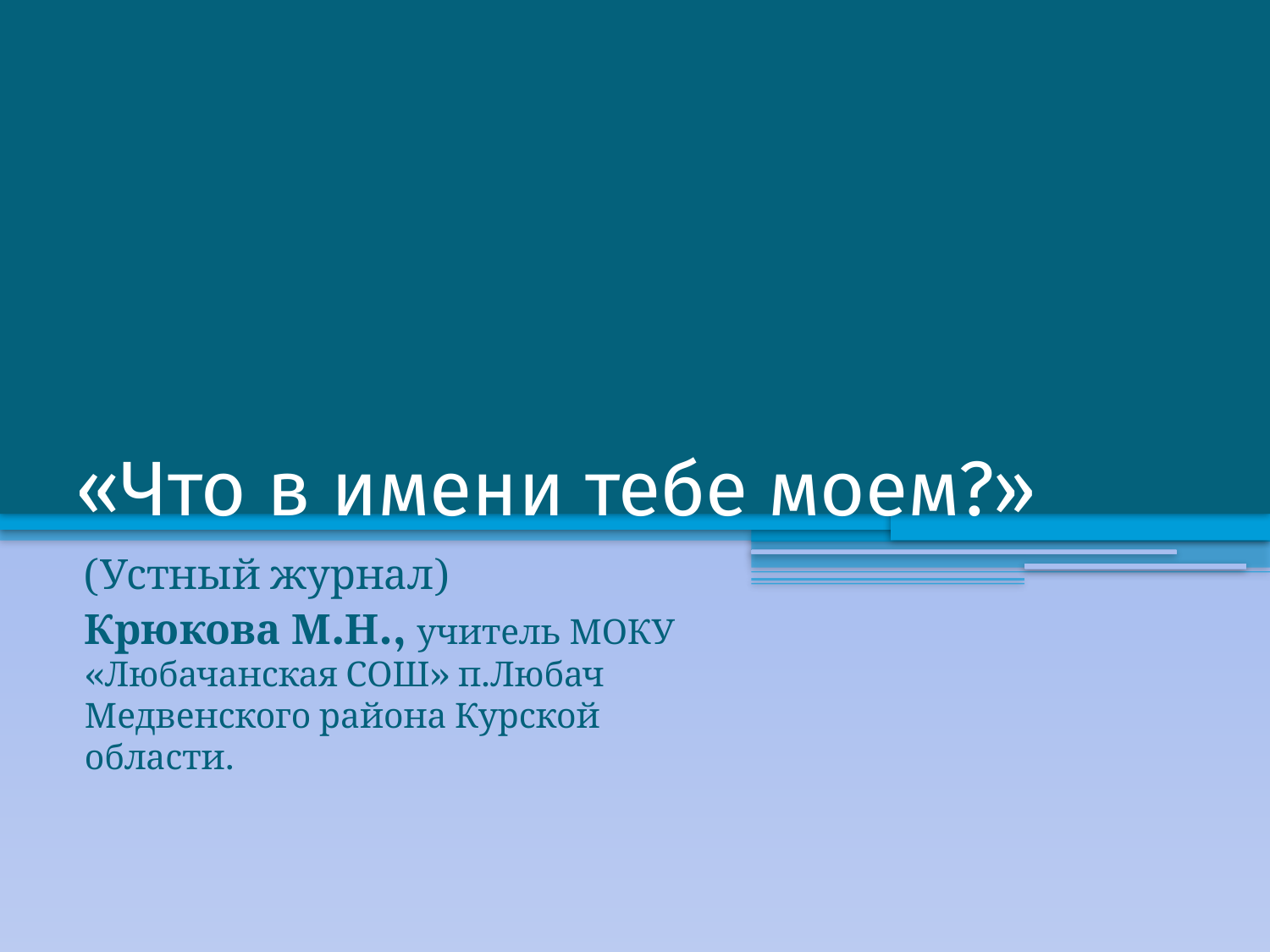

# «Что в имени тебе моем?»
(Устный журнал)
Крюкова М.Н., учитель МОКУ «Любачанская СОШ» п.Любач Медвенского района Курской области.